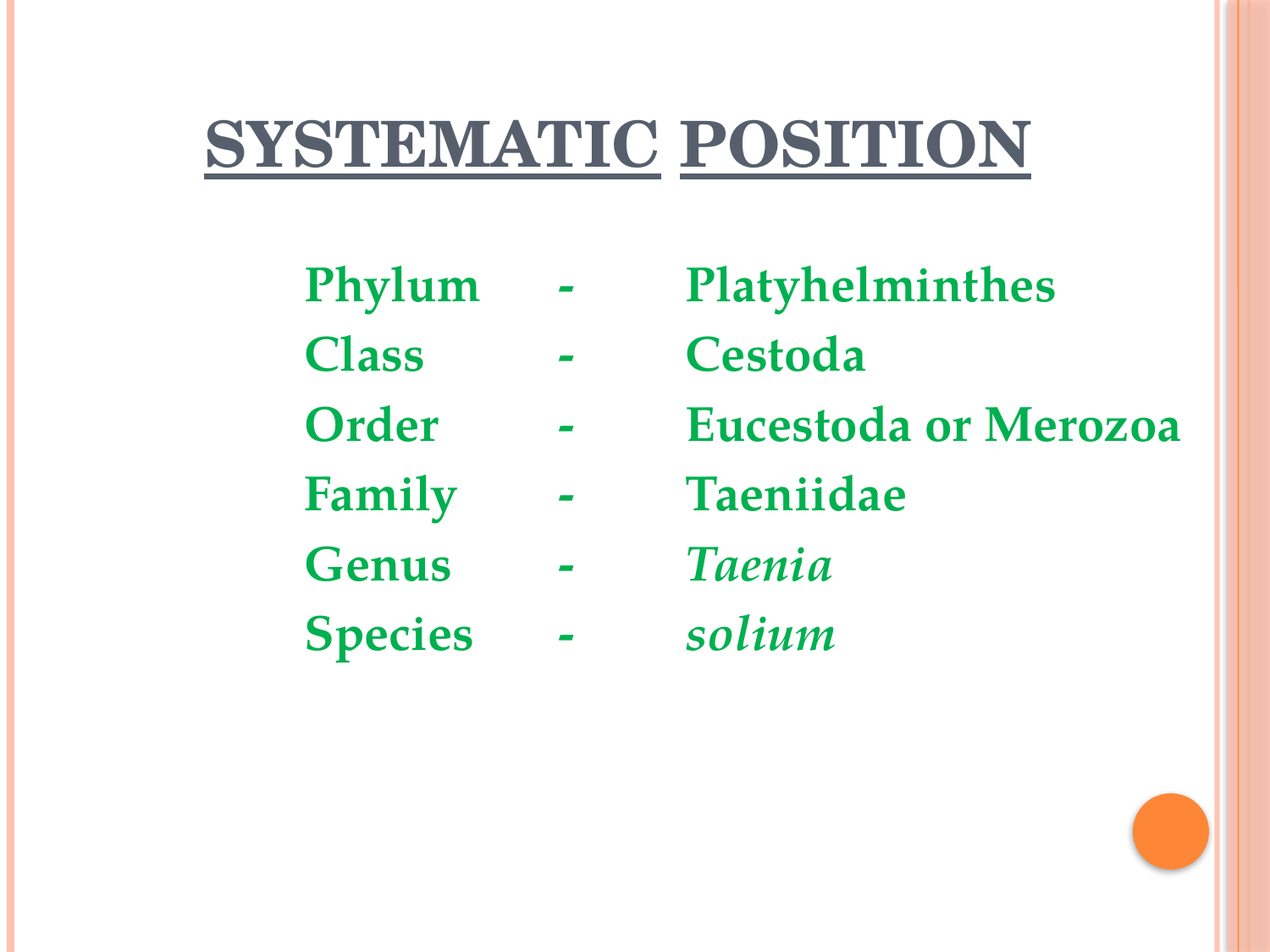

# Systematic Position
			Phylum	-	Platyhelminthes
			Class		-	Cestoda
			Order	-	Eucestoda or Merozoa
			Family	-	Taeniidae
			Genus	-	Taenia
			Species	-	solium